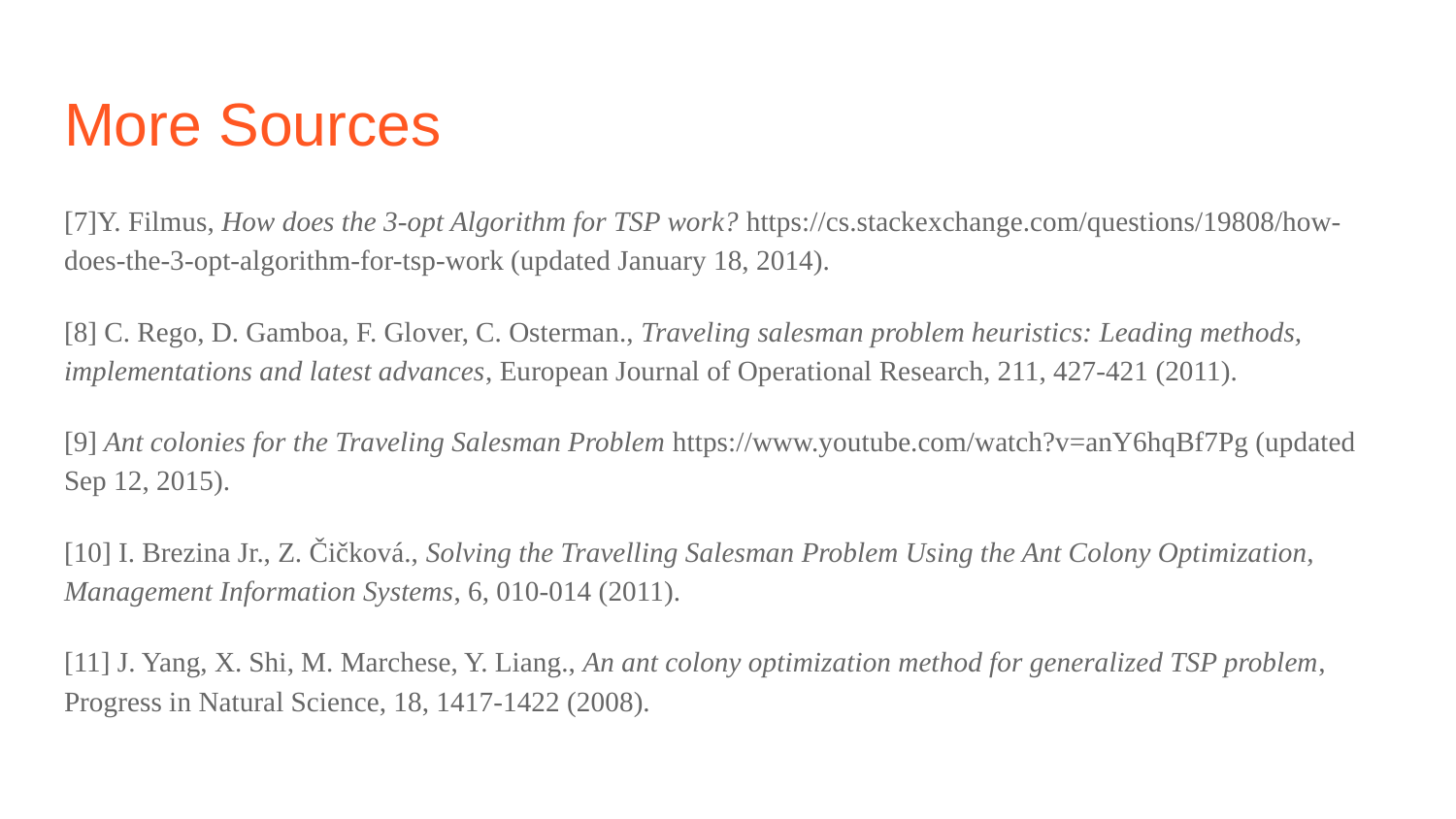

# More Sources
[7]Y. Filmus, How does the 3-opt Algorithm for TSP work? https://cs.stackexchange.com/questions/19808/how-does-the-3-opt-algorithm-for-tsp-work (updated January 18, 2014).
[8] C. Rego, D. Gamboa, F. Glover, C. Osterman., Traveling salesman problem heuristics: Leading methods, implementations and latest advances, European Journal of Operational Research, 211, 427-421 (2011).
[9] Ant colonies for the Traveling Salesman Problem https://www.youtube.com/watch?v=anY6hqBf7Pg (updated Sep 12, 2015).
[10] I. Brezina Jr., Z. Čičková., Solving the Travelling Salesman Problem Using the Ant Colony Optimization, Management Information Systems, 6, 010-014 (2011).
[11] J. Yang, X. Shi, M. Marchese, Y. Liang., An ant colony optimization method for generalized TSP problem, Progress in Natural Science, 18, 1417-1422 (2008).